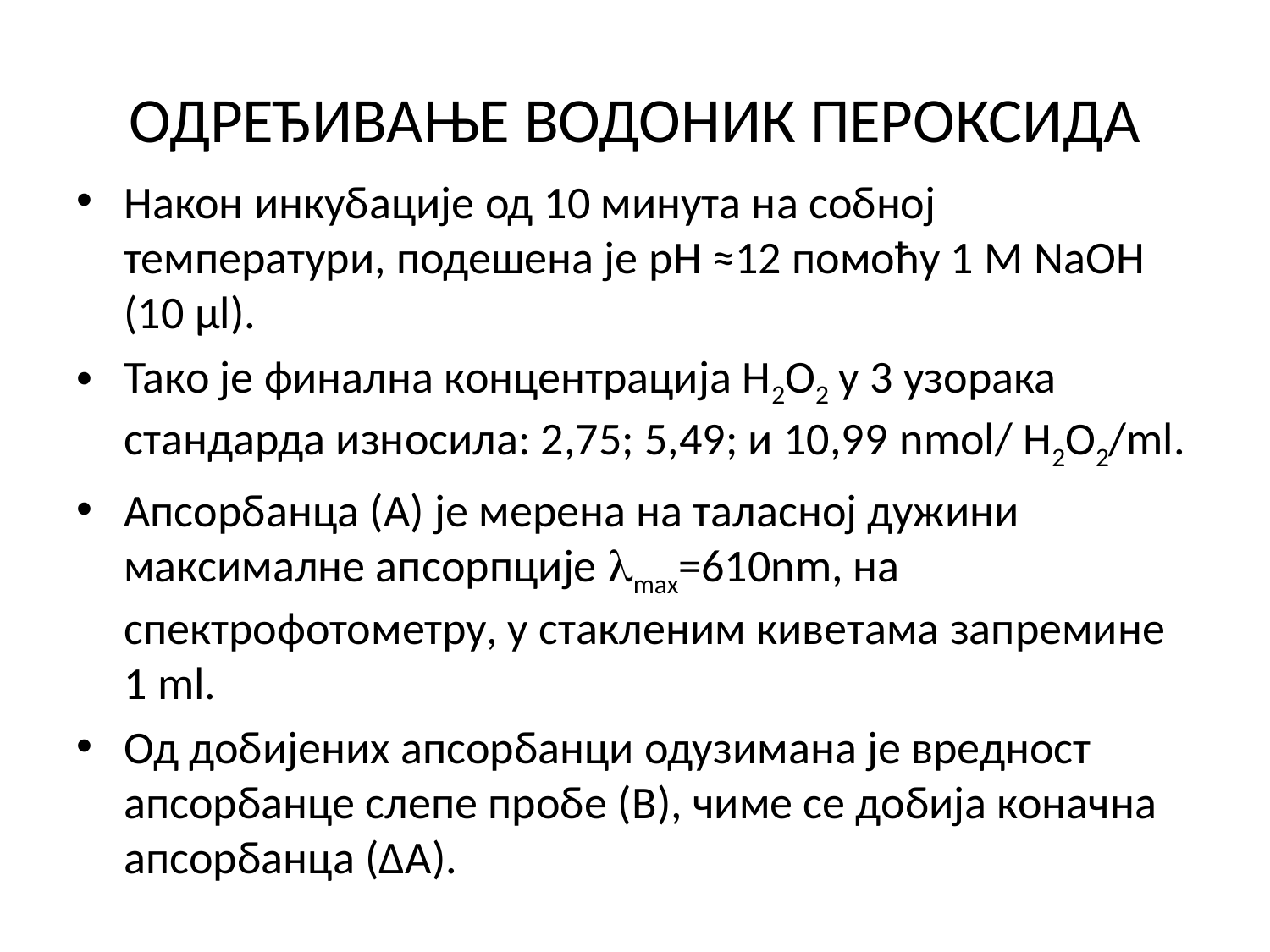

# ОДРЕЂИВАЊЕ ВОДОНИК ПЕРОКСИДА
Након инкубације од 10 минута на собној температури, подешена је pH ≈12 помоћу 1 М NaOH (10 μl).
Тако је финална концентрација Н2О2 у 3 узорака стандарда износила: 2,75; 5,49; и 10,99 nmol/ Н2О2/ml.
Апсорбанца (А) је мерена на таласној дужини максималне апсорпције λmax=610nm, на спектрофотометру, у стакленим киветама запремине 1 ml.
Од добијених апсорбанци одузимана је вредност апсорбанце слепе пробе (B), чиме се добија коначна апсорбанца (∆A).